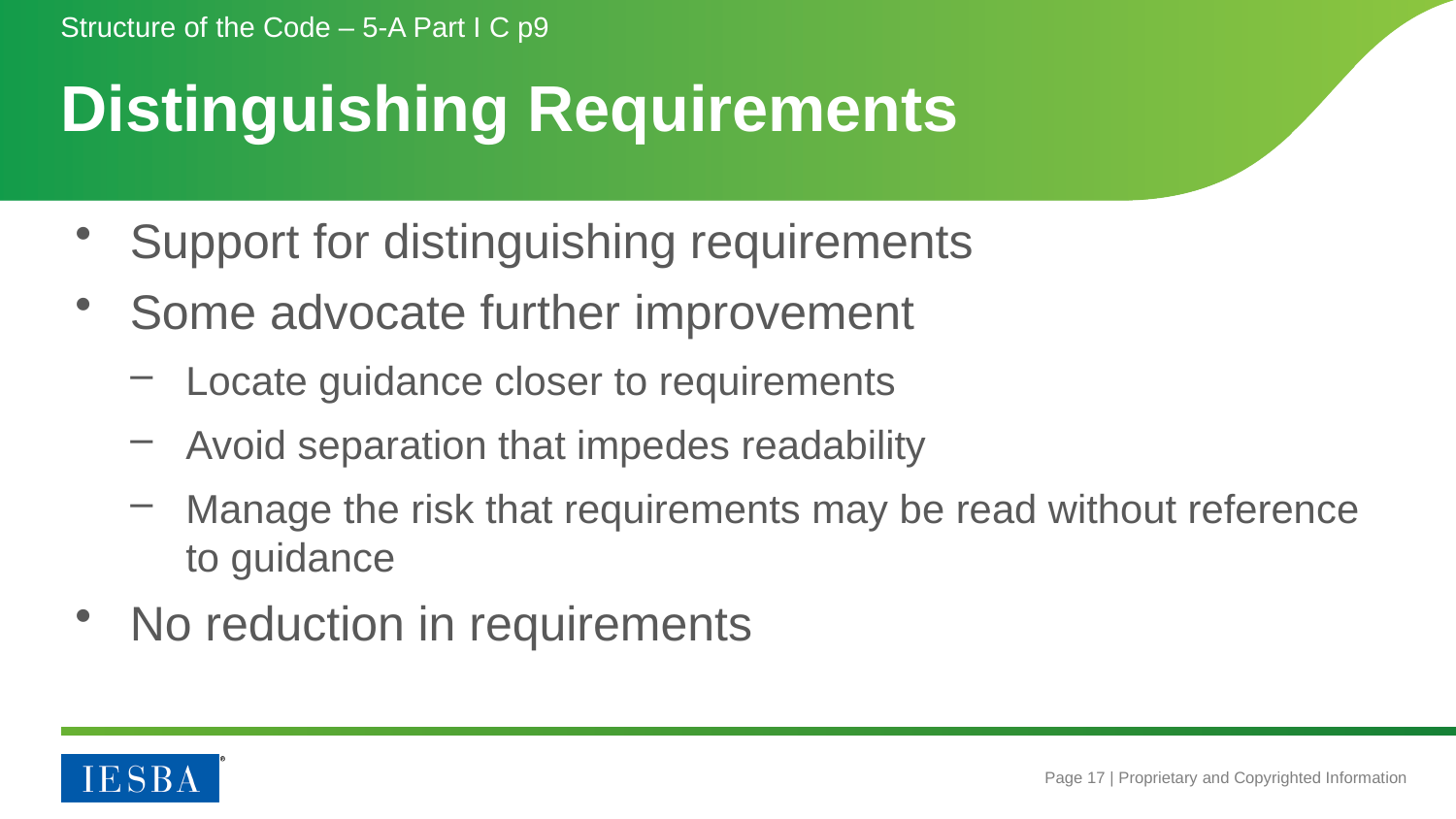

Structure of the Code – 5-A Part I C p9

# Distinguishing Requirements
Support for distinguishing requirements
Some advocate further improvement
Locate guidance closer to requirements
Avoid separation that impedes readability
Manage the risk that requirements may be read without reference to guidance
No reduction in requirements